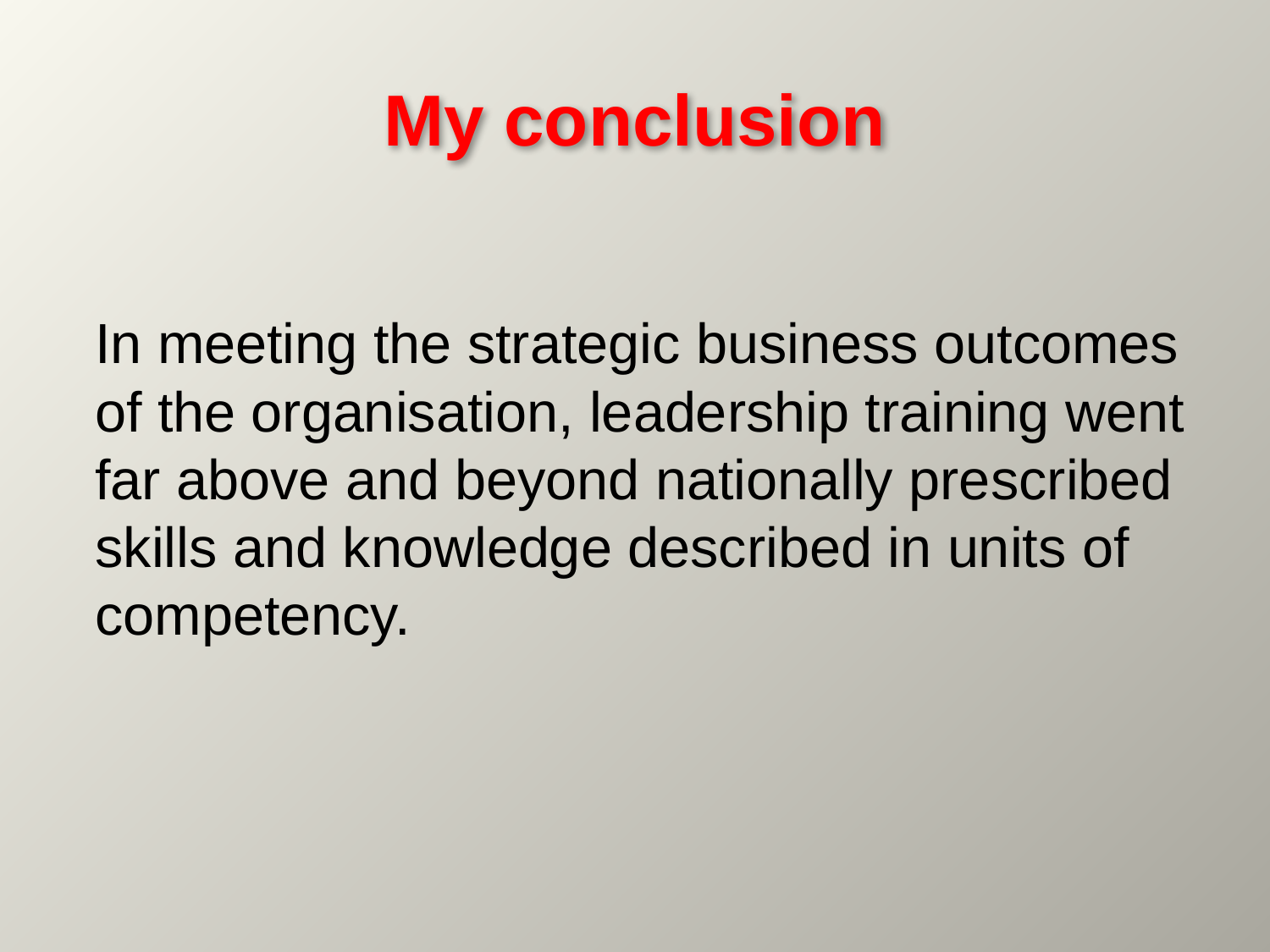

# My conclusion

In meeting the strategic business outcomes of the organisation, leadership training went far above and beyond nationally prescribed skills and knowledge described in units of competency.